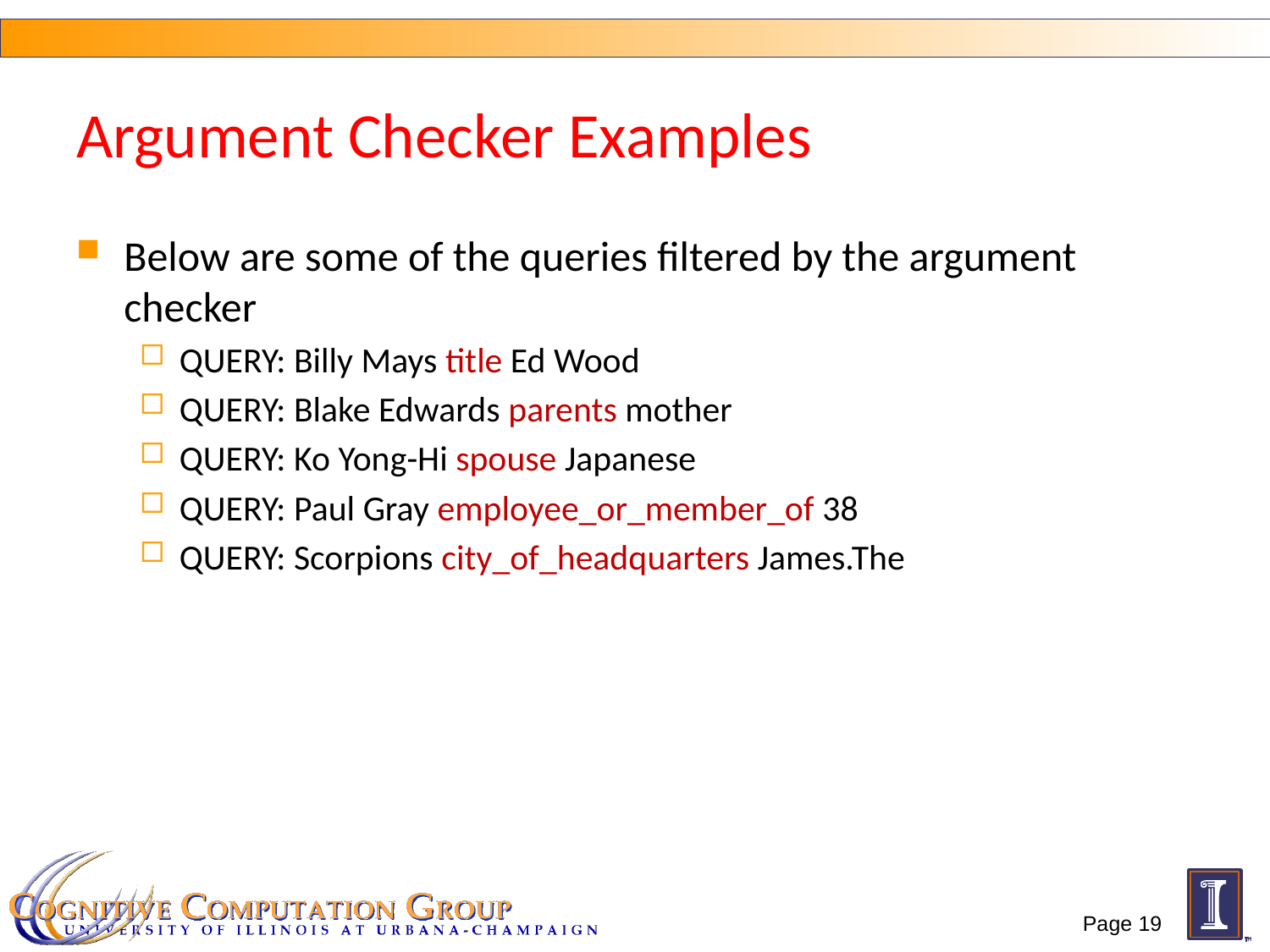

# Argument Checker Examples
Below are some of the queries filtered by the argument checker
QUERY: Billy Mays title Ed Wood
QUERY: Blake Edwards parents mother
QUERY: Ko Yong-Hi spouse Japanese
QUERY: Paul Gray employee_or_member_of 38
QUERY: Scorpions city_of_headquarters James.The
Page 19